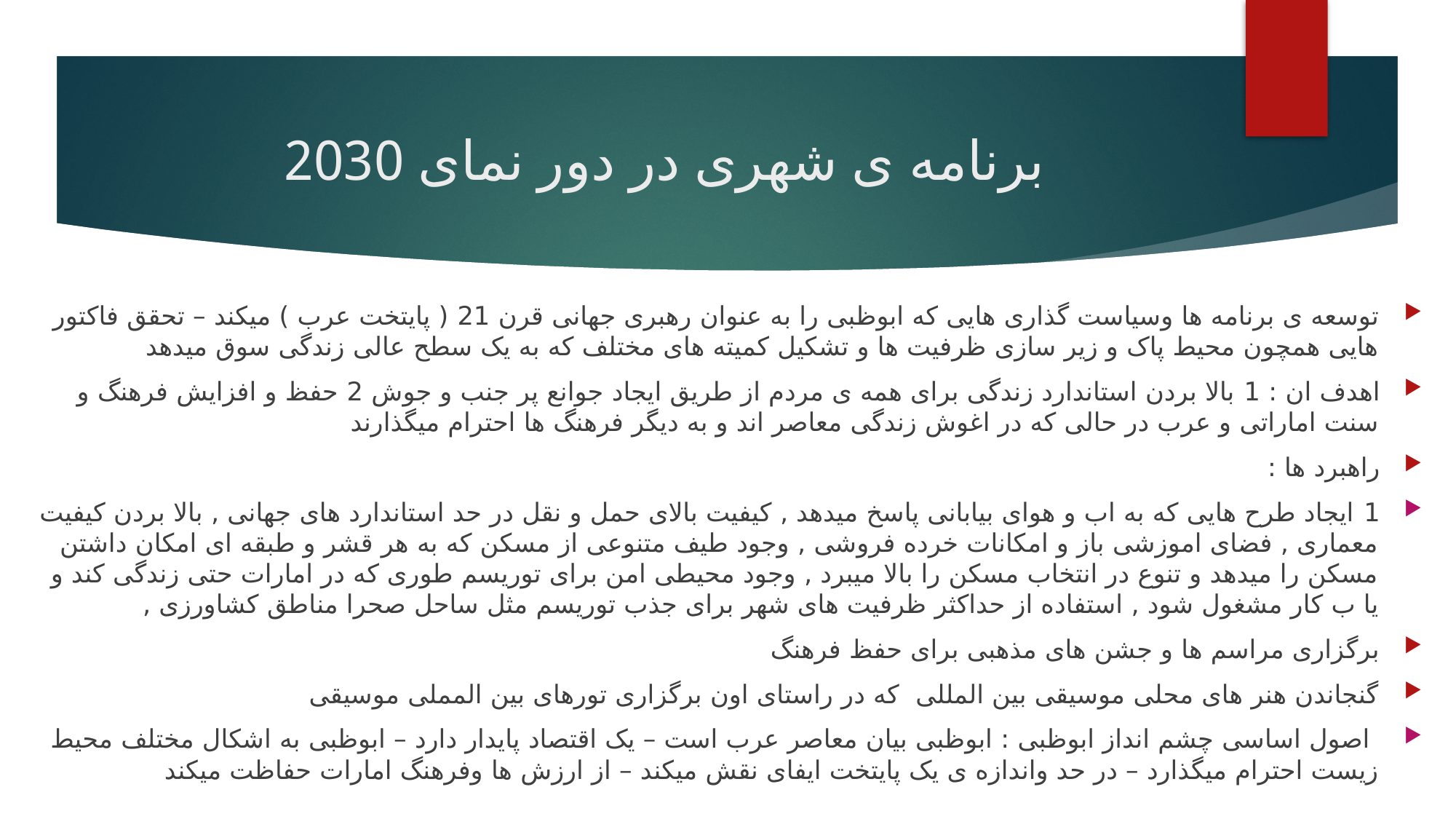

# برنامه ی شهری در دور نمای 2030
توسعه ی برنامه ها وسیاست گذاری هایی که ابوظبی را به عنوان رهبری جهانی قرن 21 ( پایتخت عرب ) میکند – تحقق فاکتور هایی همچون محیط پاک و زیر سازی ظرفیت ها و تشکیل کمیته های مختلف که به یک سطح عالی زندگی سوق میدهد
اهدف ان : 1 بالا بردن استاندارد زندگی برای همه ی مردم از طریق ایجاد جوانع پر جنب و جوش 2 حفظ و افزایش فرهنگ و سنت اماراتی و عرب در حالی که در اغوش زندگی معاصر اند و به دیگر فرهنگ ها احترام میگذارند
راهبرد ها :
1 ایجاد طرح هایی که به اب و هوای بیابانی پاسخ میدهد ‚ کیفیت بالای حمل و نقل در حد استاندارد های جهانی ‚ بالا بردن کیفیت معماری ‚ فضای اموزشی باز و امکانات خرده فروشی ‚ وجود طیف متنوعی از مسکن که به هر قشر و طبقه ای امکان داشتن مسکن را میدهد و تنوع در انتخاب مسکن را بالا میبرد ‚ وجود محیطی امن برای توریسم طوری که در امارات حتی زندگی کند و یا ب کار مشغول شود ‚ استفاده از حداکثر ظرفیت های شهر برای جذب توریسم مثل ساحل صحرا مناطق کشاورزی ‚
برگزاری مراسم ها و جشن های مذهبی برای حفظ فرهنگ
گنجاندن هنر های محلی موسیقی بین المللی  که در راستای اون برگزاری تورهای بین المملی موسیقی
 اصول اساسی چشم انداز ابوظبی : ابوظبی بیان معاصر عرب است – یک اقتصاد پایدار دارد – ابوظبی به اشکال مختلف محیط زیست احترام میگذارد – در حد واندازه ی یک پایتخت ایفای نقش میکند – از ارزش ها وفرهنگ امارات حفاظت میکند